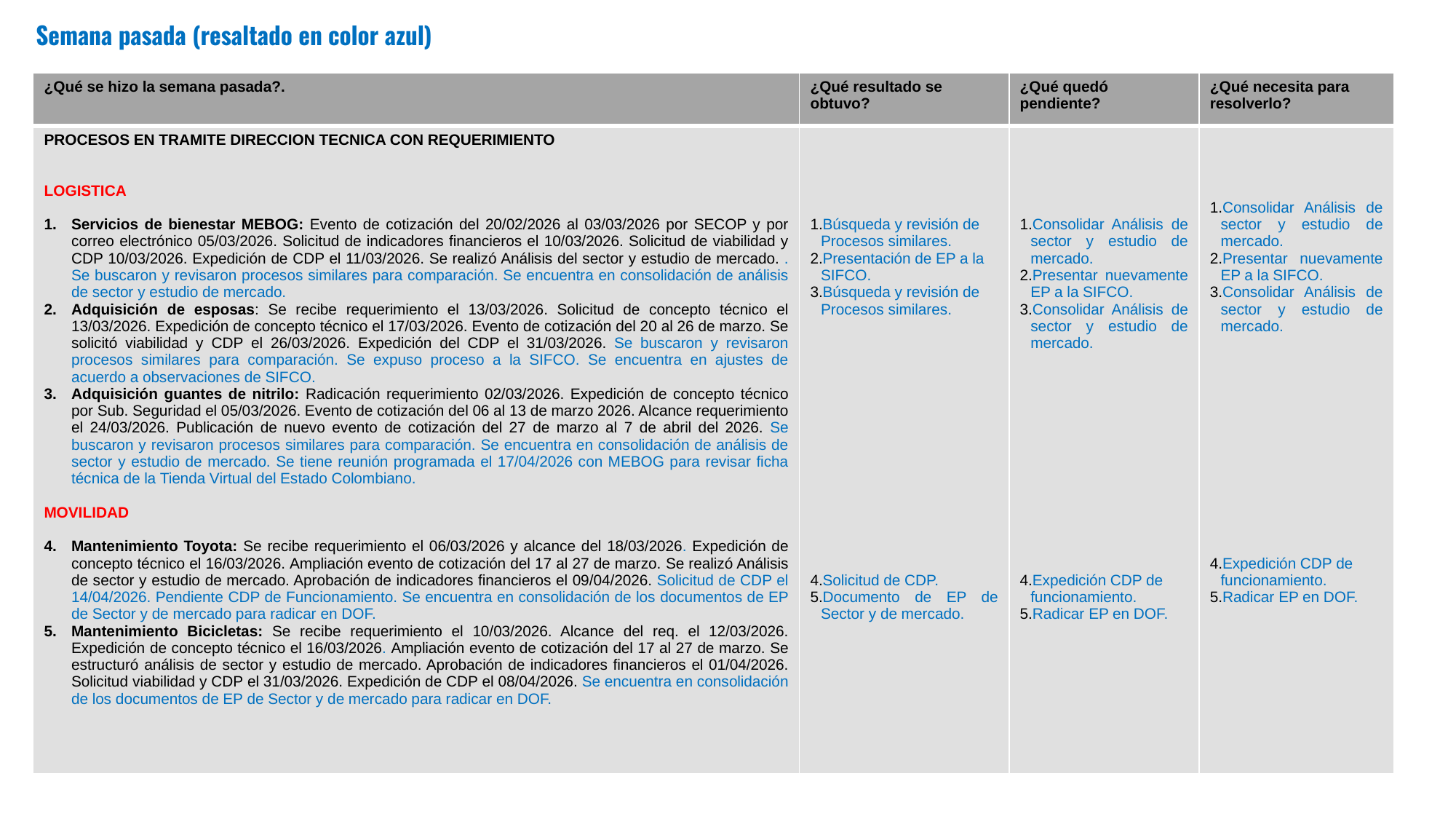

Semana pasada (resaltado en color azul)
| ¿Qué se hizo la semana pasada?. | ¿Qué resultado se obtuvo? | ¿Qué quedó pendiente? | ¿Qué necesita para resolverlo? |
| --- | --- | --- | --- |
| PROCESOS EN TRAMITE DIRECCION TECNICA CON REQUERIMIENTO LOGISTICA Servicios de bienestar MEBOG: Evento de cotización del 20/02/2026 al 03/03/2026 por SECOP y por correo electrónico 05/03/2026. Solicitud de indicadores financieros el 10/03/2026. Solicitud de viabilidad y CDP 10/03/2026. Expedición de CDP el 11/03/2026. Se realizó Análisis del sector y estudio de mercado. . Se buscaron y revisaron procesos similares para comparación. Se encuentra en consolidación de análisis de sector y estudio de mercado. Adquisición de esposas: Se recibe requerimiento el 13/03/2026. Solicitud de concepto técnico el 13/03/2026. Expedición de concepto técnico el 17/03/2026. Evento de cotización del 20 al 26 de marzo. Se solicitó viabilidad y CDP el 26/03/2026. Expedición del CDP el 31/03/2026. Se buscaron y revisaron procesos similares para comparación. Se expuso proceso a la SIFCO. Se encuentra en ajustes de acuerdo a observaciones de SIFCO. Adquisición guantes de nitrilo: Radicación requerimiento 02/03/2026. Expedición de concepto técnico por Sub. Seguridad el 05/03/2026. Evento de cotización del 06 al 13 de marzo 2026. Alcance requerimiento el 24/03/2026. Publicación de nuevo evento de cotización del 27 de marzo al 7 de abril del 2026. Se buscaron y revisaron procesos similares para comparación. Se encuentra en consolidación de análisis de sector y estudio de mercado. Se tiene reunión programada el 17/04/2026 con MEBOG para revisar ficha técnica de la Tienda Virtual del Estado Colombiano. MOVILIDAD Mantenimiento Toyota: Se recibe requerimiento el 06/03/2026 y alcance del 18/03/2026. Expedición de concepto técnico el 16/03/2026. Ampliación evento de cotización del 17 al 27 de marzo. Se realizó Análisis de sector y estudio de mercado. Aprobación de indicadores financieros el 09/04/2026. Solicitud de CDP el 14/04/2026. Pendiente CDP de Funcionamiento. Se encuentra en consolidación de los documentos de EP de Sector y de mercado para radicar en DOF. Mantenimiento Bicicletas: Se recibe requerimiento el 10/03/2026. Alcance del req. el 12/03/2026. Expedición de concepto técnico el 16/03/2026. Ampliación evento de cotización del 17 al 27 de marzo. Se estructuró análisis de sector y estudio de mercado. Aprobación de indicadores financieros el 01/04/2026. Solicitud viabilidad y CDP el 31/03/2026. Expedición de CDP el 08/04/2026. Se encuentra en consolidación de los documentos de EP de Sector y de mercado para radicar en DOF. | Búsqueda y revisión de Procesos similares. Presentación de EP a la SIFCO. Búsqueda y revisión de Procesos similares. Solicitud de CDP. Documento de EP de Sector y de mercado. | Consolidar Análisis de sector y estudio de mercado. Presentar nuevamente EP a la SIFCO. Consolidar Análisis de sector y estudio de mercado. Expedición CDP de funcionamiento. Radicar EP en DOF. | Consolidar Análisis de sector y estudio de mercado. Presentar nuevamente EP a la SIFCO. Consolidar Análisis de sector y estudio de mercado. Expedición CDP de funcionamiento. Radicar EP en DOF. |